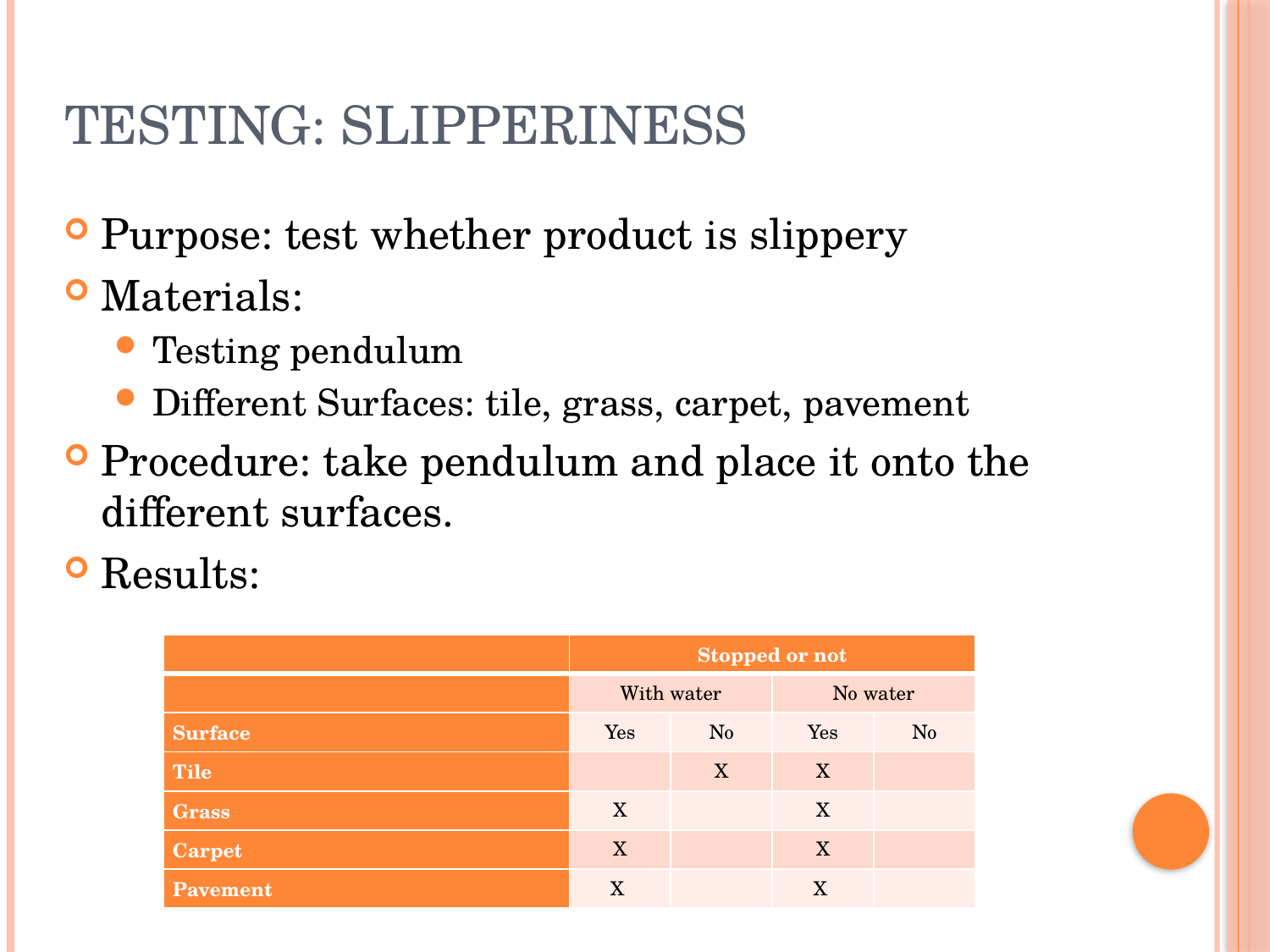

# Testing: slipperiness
Purpose: test whether product is slippery
Materials:
Testing pendulum
Different Surfaces: tile, grass, carpet, pavement
Procedure: take pendulum and place it onto the different surfaces.
Results:

|  | Stopped or not |  |  |  |
| --- | --- | --- | --- | --- |
|  | With water |  | No water |  |
| Surface | Yes | No | Yes | No |
| Tile |  | X | X |  |
| Grass | X |  | X |  |
| Carpet | X |  | X |  |
| Pavement | X |  | X |  |